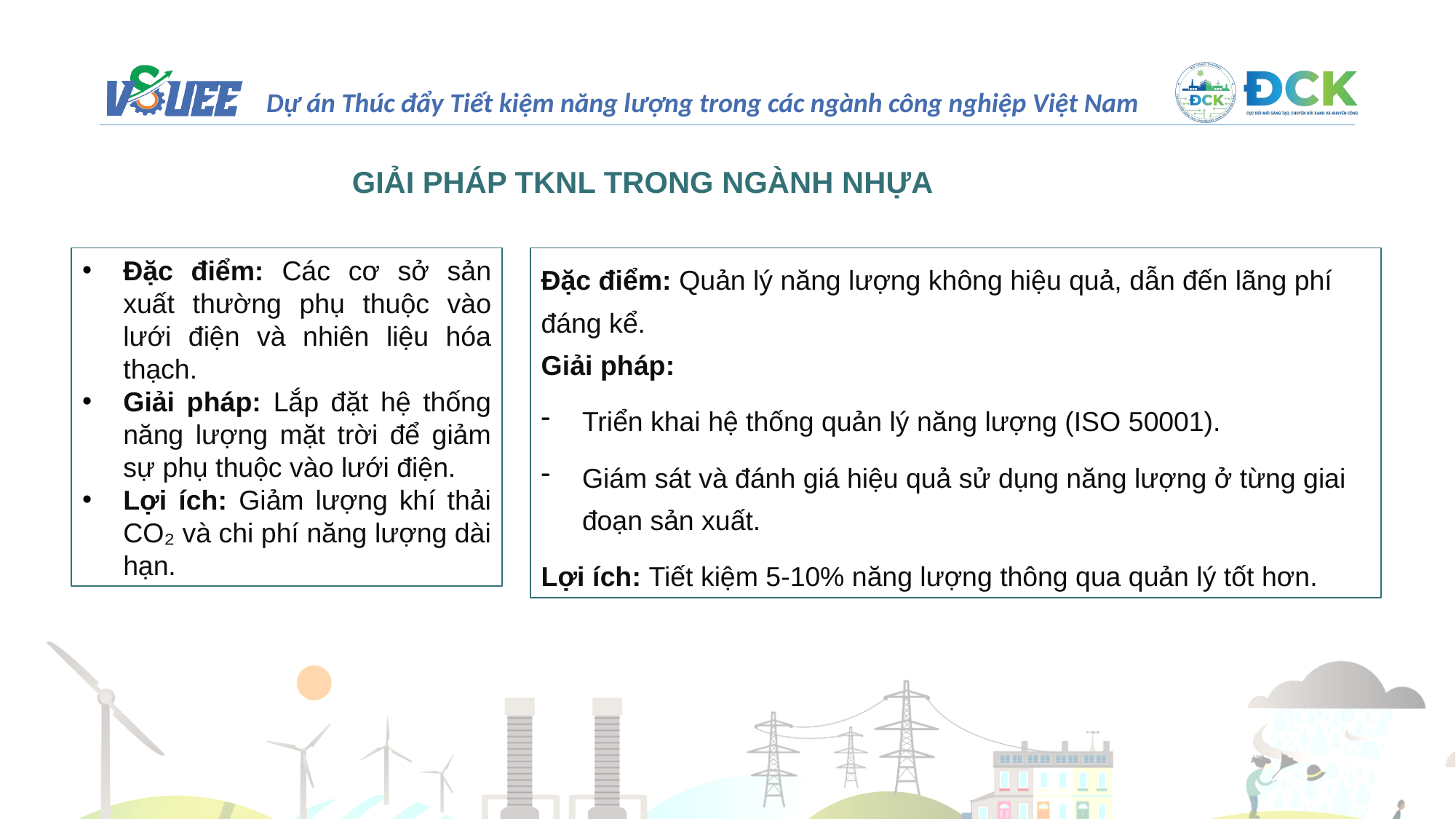

GIẢI PHÁP TKNL TRONG NGÀNH NHỰA
Đặc điểm: Các cơ sở sản xuất thường phụ thuộc vào lưới điện và nhiên liệu hóa thạch.
Giải pháp: Lắp đặt hệ thống năng lượng mặt trời để giảm sự phụ thuộc vào lưới điện.
Lợi ích: Giảm lượng khí thải CO₂ và chi phí năng lượng dài hạn.
Đặc điểm: Quản lý năng lượng không hiệu quả, dẫn đến lãng phí đáng kể.
Giải pháp:
Triển khai hệ thống quản lý năng lượng (ISO 50001).
Giám sát và đánh giá hiệu quả sử dụng năng lượng ở từng giai đoạn sản xuất.
Lợi ích: Tiết kiệm 5-10% năng lượng thông qua quản lý tốt hơn.